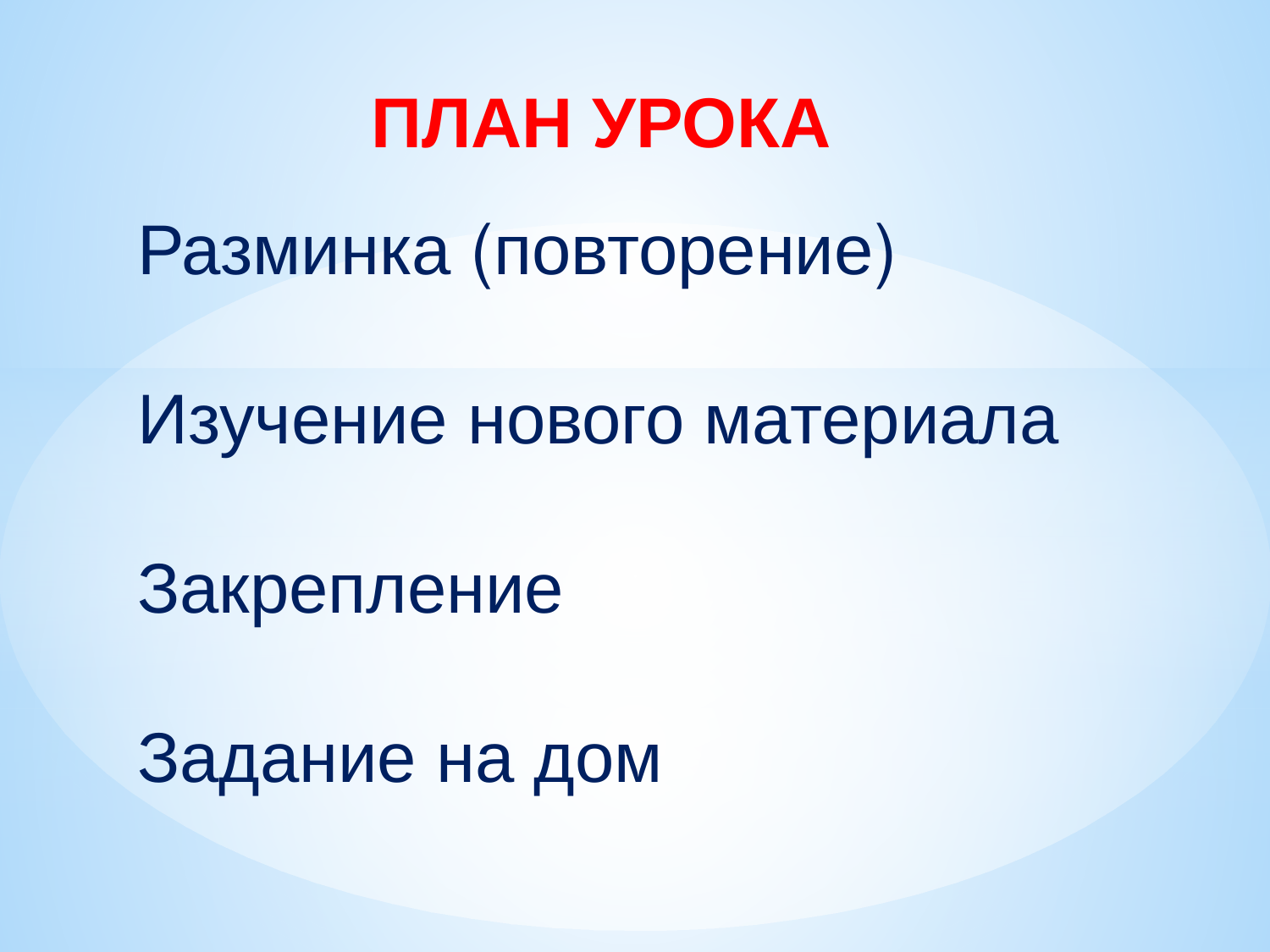

ПЛАН УРОКА
Разминка (повторение)
Изучение нового материала Закрепление
Задание на дом